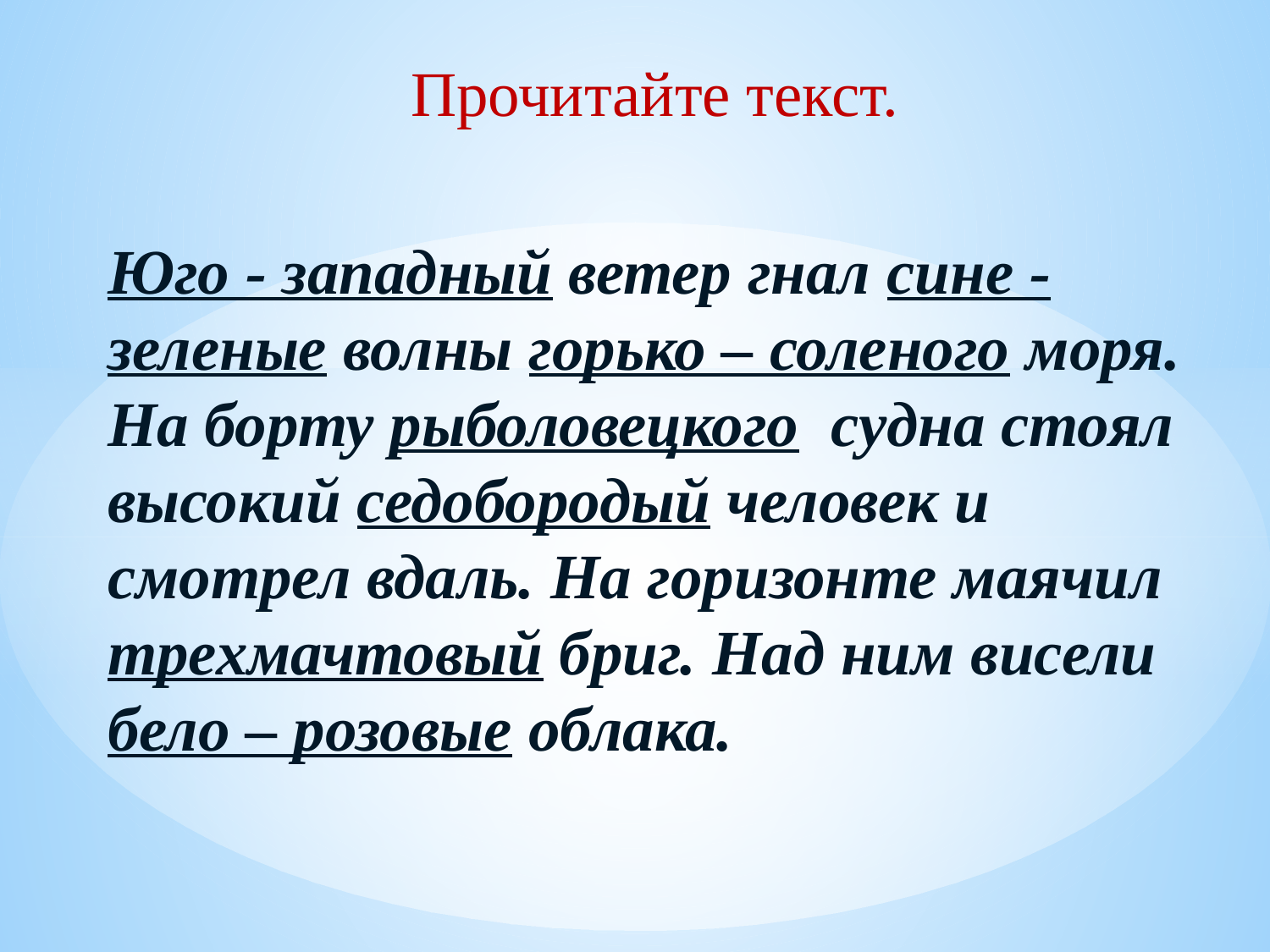

Прочитайте текст.

Юго - западный ветер гнал сине - зеленые волны горько – соленого моря. На борту рыболовецкого  судна стоял высокий седобородый человек и смотрел вдаль. На горизонте маячил трехмачтовый бриг. Над ним висели бело – розовые облака.